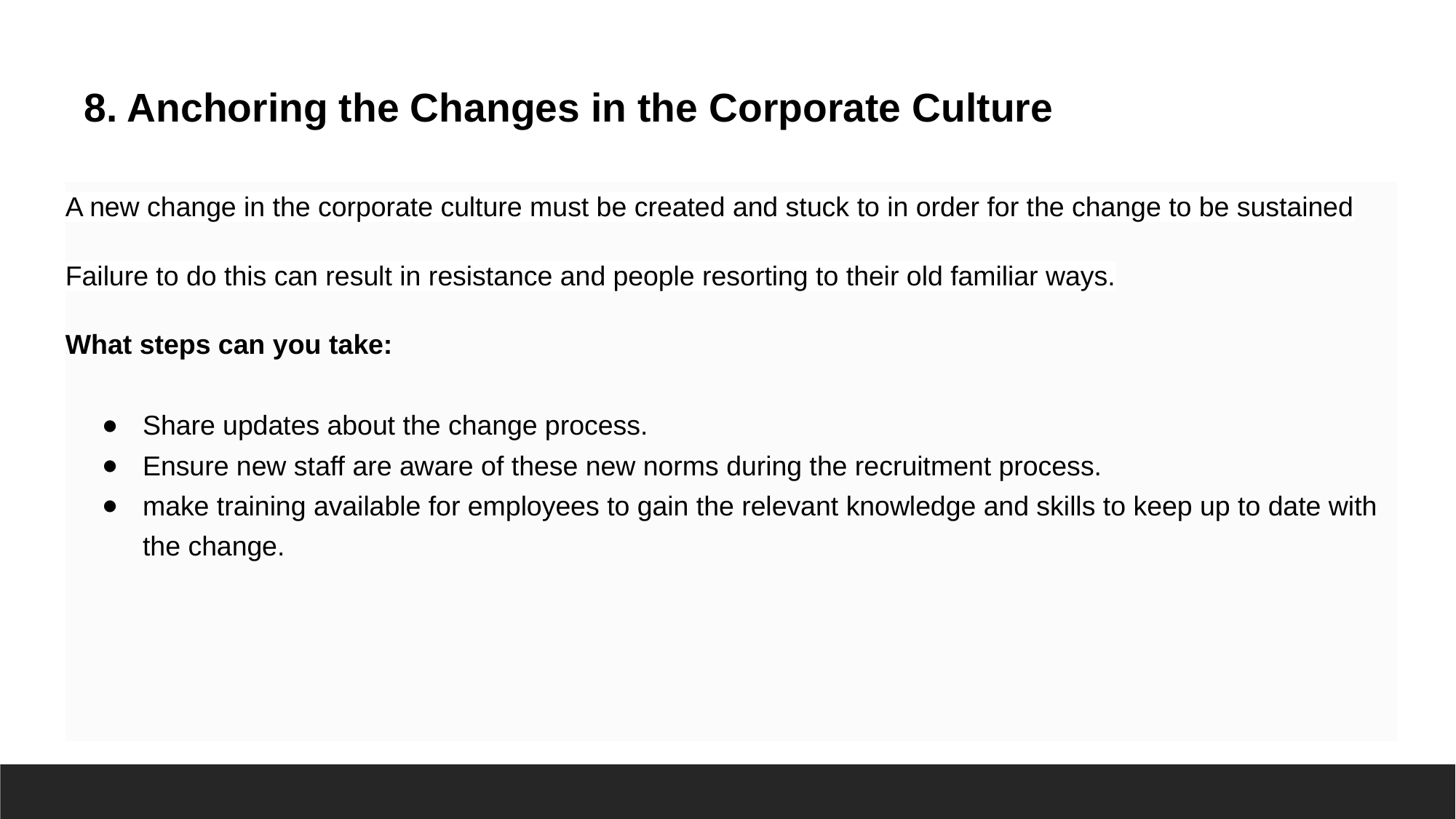

# 8. Anchoring the Changes in the Corporate Culture
A new change in the corporate culture must be created and stuck to in order for the change to be sustained
Failure to do this can result in resistance and people resorting to their old familiar ways.
What steps can you take:
Share updates about the change process.
Ensure new staff are aware of these new norms during the recruitment process.
make training available for employees to gain the relevant knowledge and skills to keep up to date with the change.